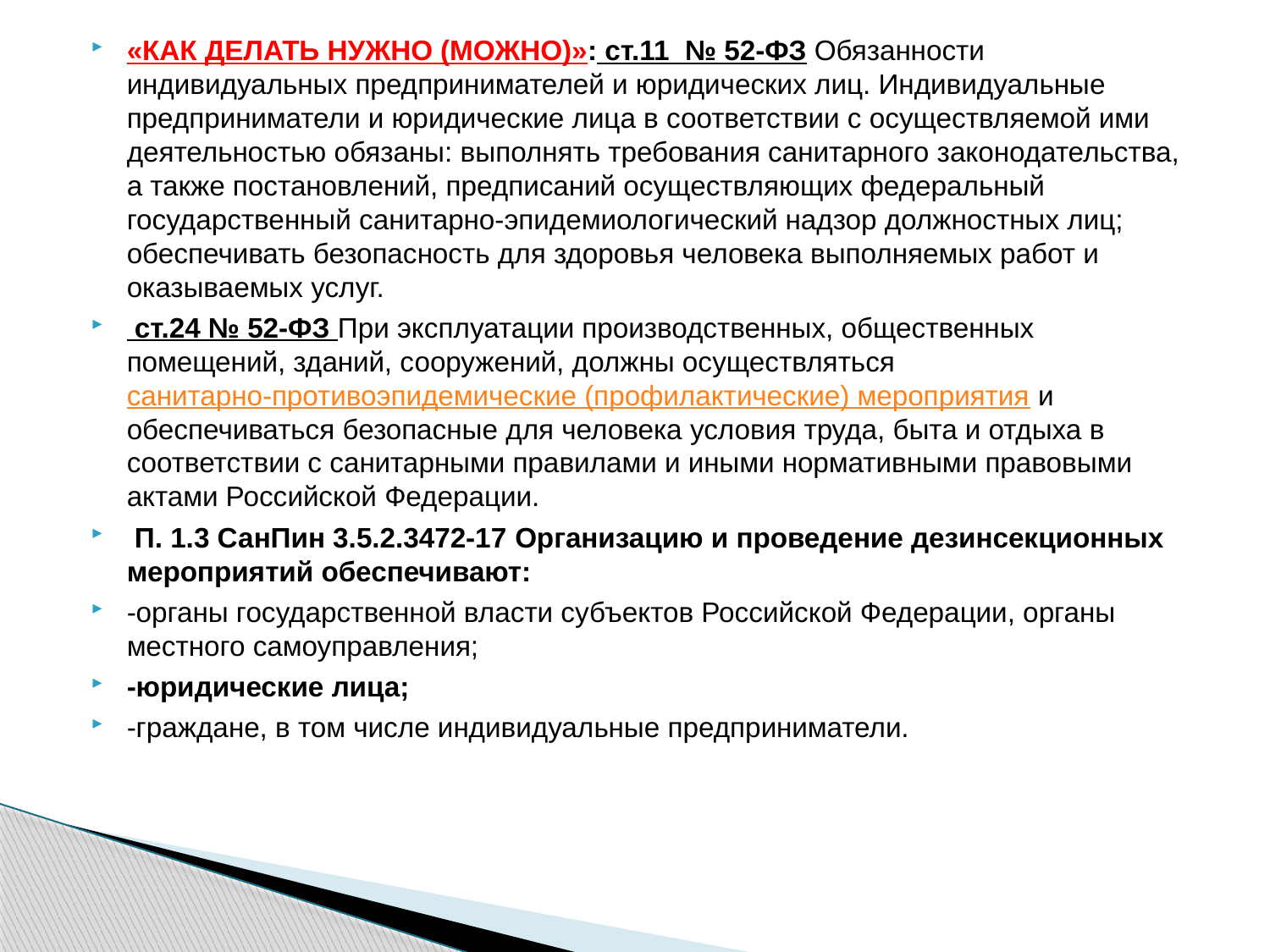

«КАК ДЕЛАТЬ НУЖНО (МОЖНО)»: ст.11  № 52-ФЗ Обязанности индивидуальных предпринимателей и юридических лиц. Индивидуальные предприниматели и юридические лица в соответствии с осуществляемой ими деятельностью обязаны: выполнять требования санитарного законодательства, а также постановлений, предписаний осуществляющих федеральный государственный санитарно-эпидемиологический надзор должностных лиц; обеспечивать безопасность для здоровья человека выполняемых работ и оказываемых услуг.
 ст.24 № 52-ФЗ При эксплуатации производственных, общественных помещений, зданий, сооружений, должны осуществляться санитарно-противоэпидемические (профилактические) мероприятия и обеспечиваться безопасные для человека условия труда, быта и отдыха в соответствии с санитарными правилами и иными нормативными правовыми актами Российской Федерации.
 П. 1.3 СанПин 3.5.2.3472-17 Организацию и проведение дезинсекционных мероприятий обеспечивают:
-органы государственной власти субъектов Российской Федерации, органы местного самоуправления;
-юридические лица;
-граждане, в том числе индивидуальные предприниматели.